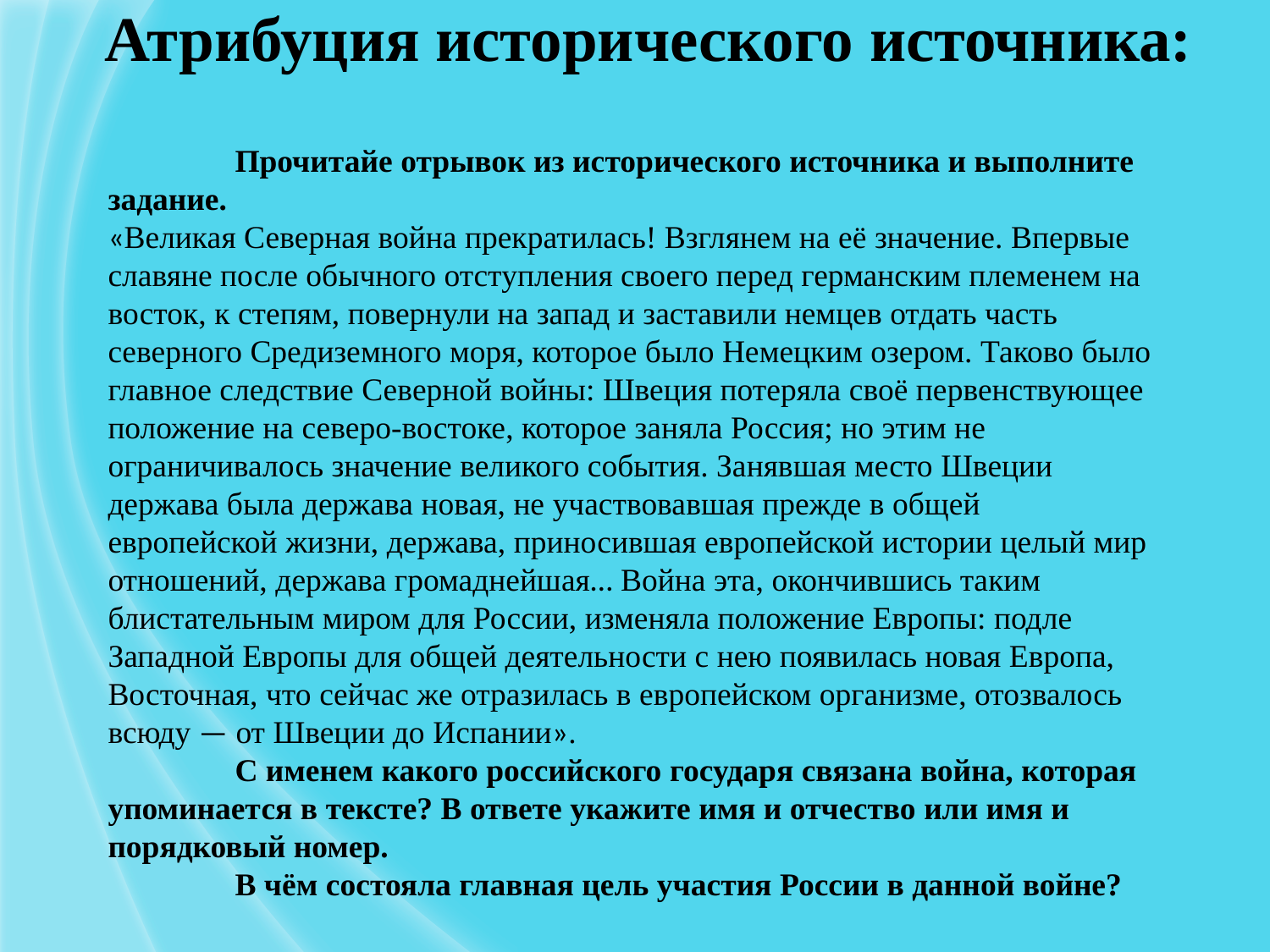

Атрибуция исторического источника:
	Прочитайе отрывок из исторического источника и выполните задание.
«Великая Северная война прекратилась! Взглянем на её значение. Впервые славяне после обычного отступления своего перед германским племенем на восток, к степям, повернули на запад и заставили немцев отдать часть северного Средиземного моря, которое было Немецким озером. Таково было главное следствие Северной войны: Швеция потеряла своё первенствующее положение на северо-востоке, которое заняла Россия; но этим не ограничивалось значение великого события. Занявшая место Швеции держава была держава новая, не участвовавшая прежде в общей европейской жизни, держава, приносившая европейской истории целый мир отношений, держава громаднейшая… Война эта, окончившись таким блистательным миром для России, изменяла положение Европы: подле Западной Европы для общей деятельности с нею появилась новая Европа, Восточная, что сейчас же отразилась в европейском организме, отозвалось всюду — от Швеции до Испании».
 	С именем какого российского государя связана война, которая упоминается в тексте? В ответе укажите имя и отчество или имя и порядковый номер.
	В чём состояла главная цель участия России в данной войне?